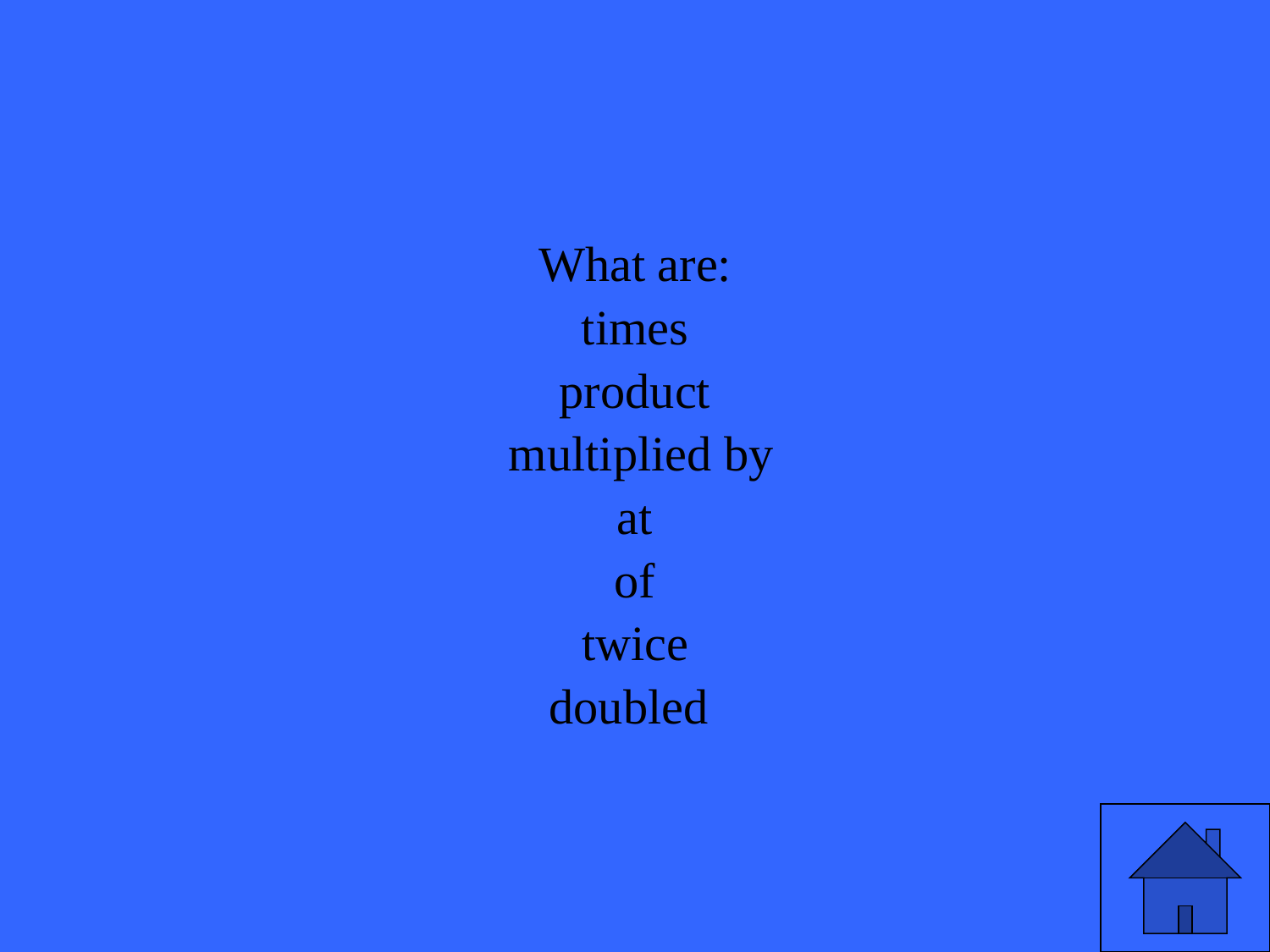

What are:
times
product
 multiplied by
at
of
twice
doubled